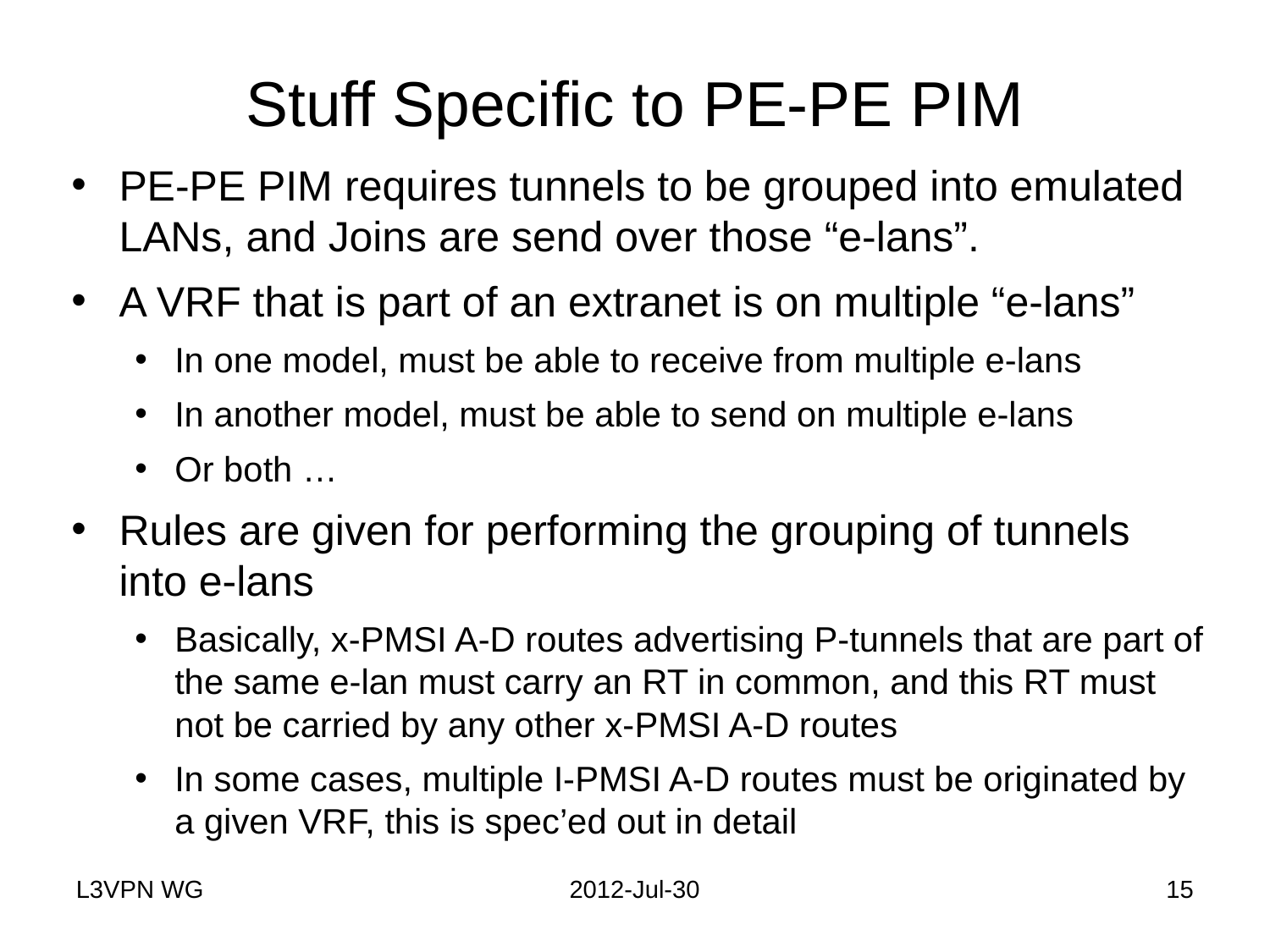

# Stuff Specific to PE-PE PIM
PE-PE PIM requires tunnels to be grouped into emulated LANs, and Joins are send over those “e-lans”.
A VRF that is part of an extranet is on multiple “e-lans”
In one model, must be able to receive from multiple e-lans
In another model, must be able to send on multiple e-lans
Or both …
Rules are given for performing the grouping of tunnels into e-lans
Basically, x-PMSI A-D routes advertising P-tunnels that are part of the same e-lan must carry an RT in common, and this RT must not be carried by any other x-PMSI A-D routes
In some cases, multiple I-PMSI A-D routes must be originated by a given VRF, this is spec’ed out in detail

L3VPN WG
2012-Jul-30
15